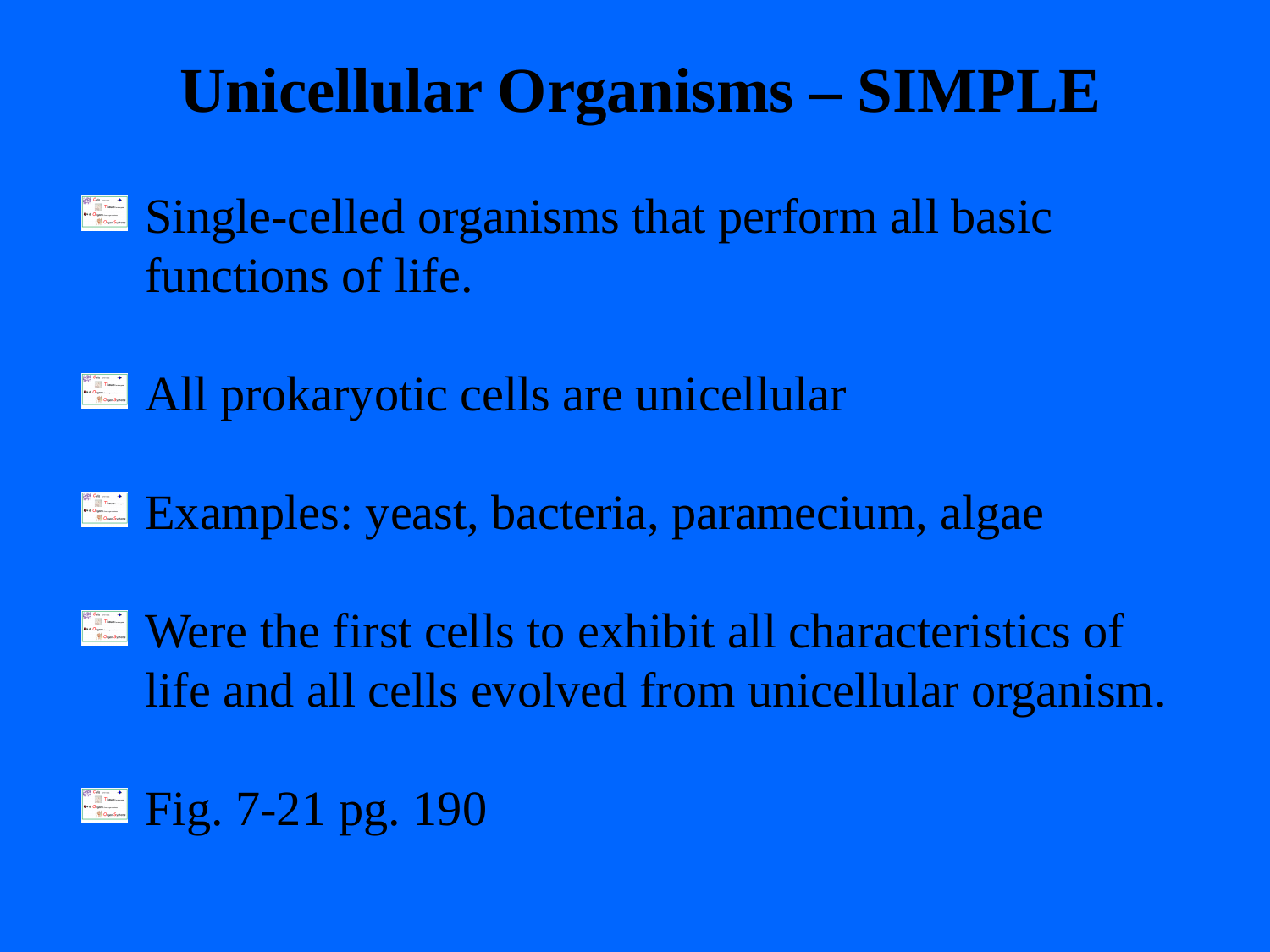

Unicellular Organisms – SIMPLE

Single-celled organisms that perform all basic functions of life.

All prokaryotic cells are unicellular

Examples: yeast, bacteria, paramecium, algae

Were the first cells to exhibit all characteristics of life and all cells evolved from unicellular organism.

Fig. 7-21 pg. 190